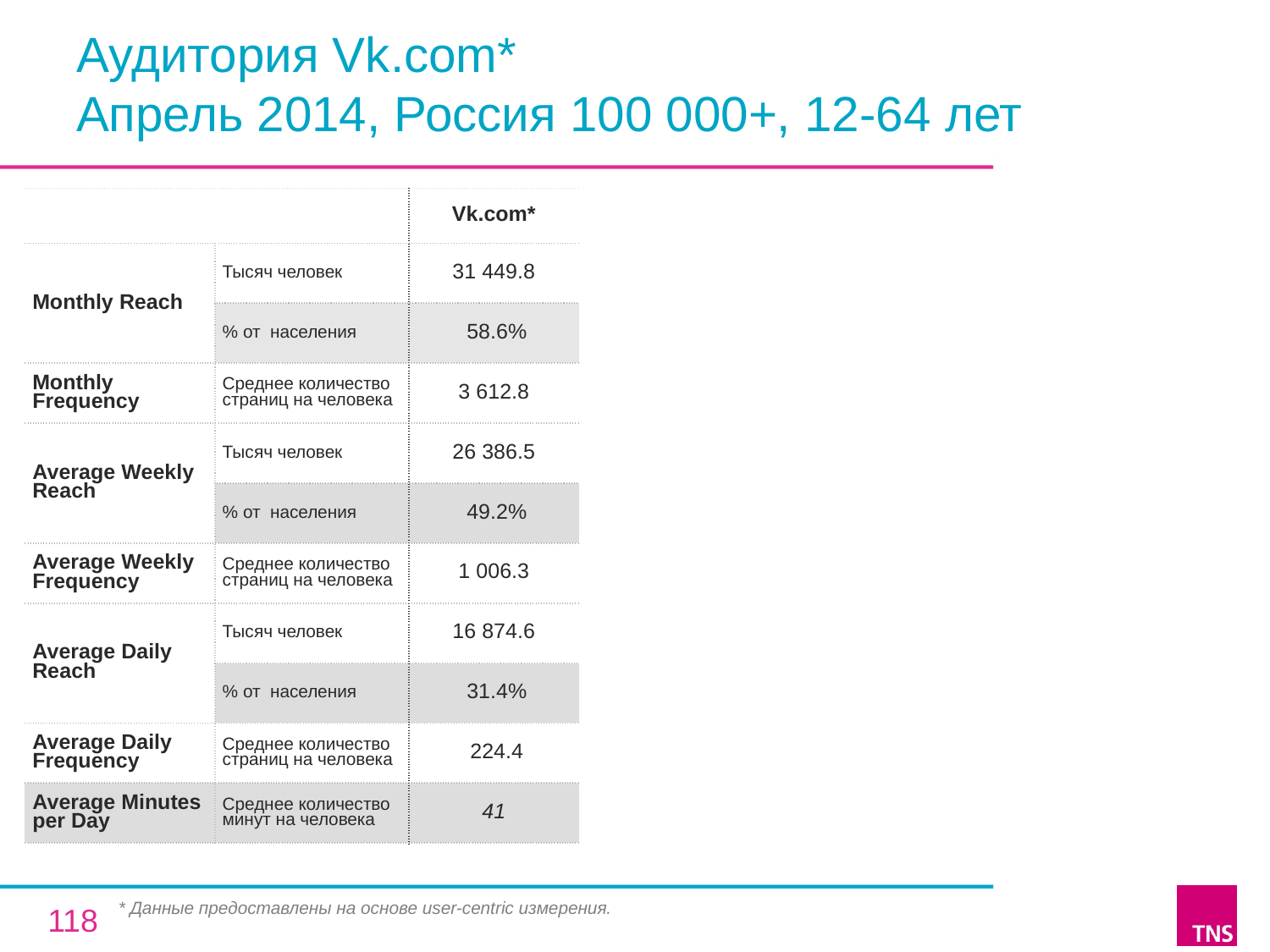

# Аудитория Vk.com* Апрель 2014, Россия 100 000+, 12-64 лет
|  |  | Vk.com\* |
| --- | --- | --- |
| Monthly Reach | Тысяч человек | 31 449.8 |
|  | % от населения | 58.6% |
| Monthly Frequency | Среднее количество страниц на человека | 3 612.8 |
| Average Weekly Reach | Тысяч человек | 26 386.5 |
|  | % от населения | 49.2% |
| Average Weekly Frequency | Среднее количество страниц на человека | 1 006.3 |
| Average Daily Reach | Тысяч человек | 16 874.6 |
|  | % от населения | 31.4% |
| Average Daily Frequency | Среднее количество страниц на человека | 224.4 |
| Average Minutes per Day | Среднее количество минут на человека | 41 |
* Данные предоставлены на основе user-centric измерения.
118